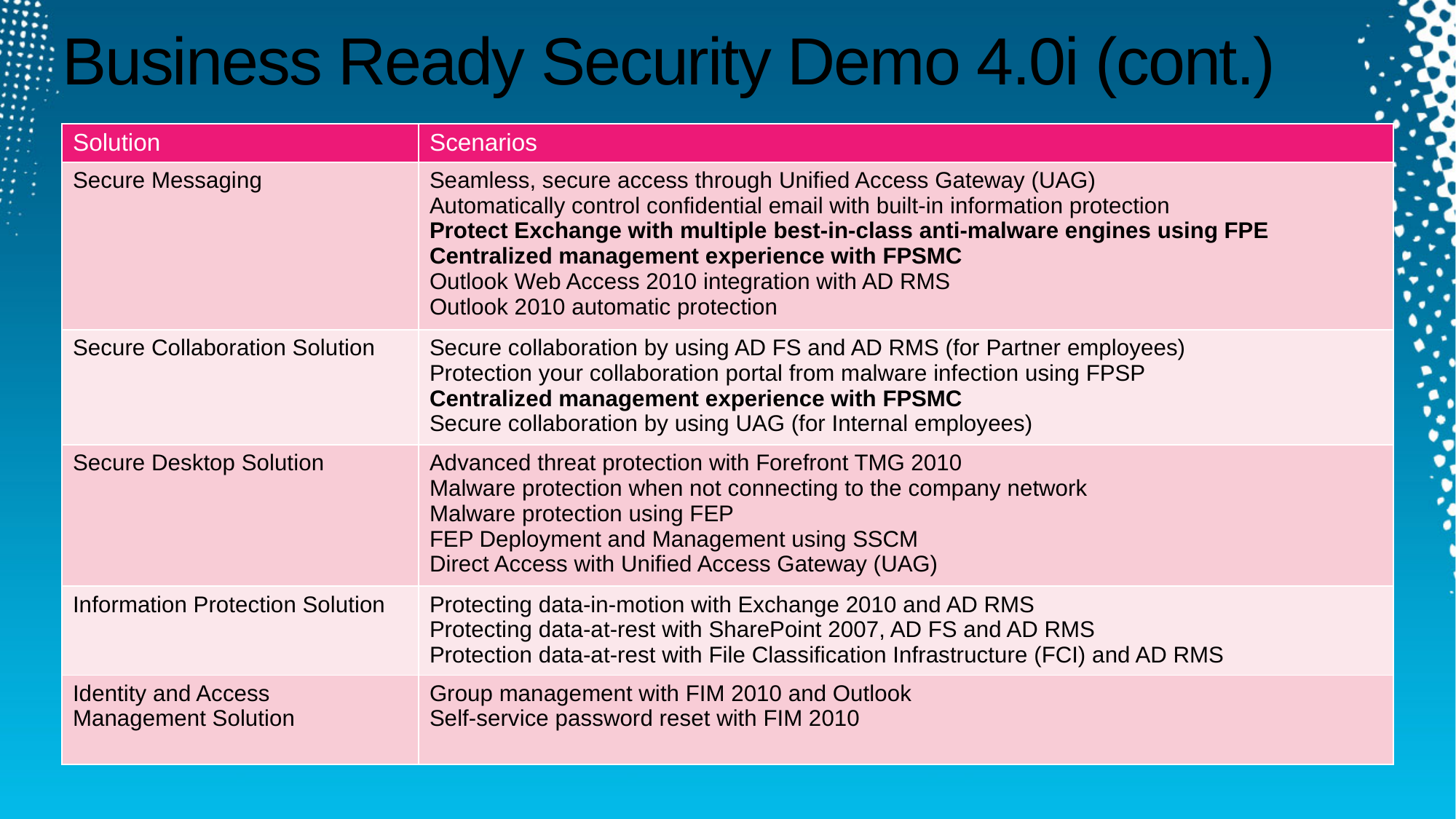

# Business Ready Security Demo 4.0i (cont.)
| Solution | Scenarios |
| --- | --- |
| Secure Messaging | Seamless, secure access through Unified Access Gateway (UAG) Automatically control confidential email with built-in information protection Protect Exchange with multiple best-in-class anti-malware engines using FPE Centralized management experience with FPSMC Outlook Web Access 2010 integration with AD RMS Outlook 2010 automatic protection |
| Secure Collaboration Solution | Secure collaboration by using AD FS and AD RMS (for Partner employees) Protection your collaboration portal from malware infection using FPSP Centralized management experience with FPSMC Secure collaboration by using UAG (for Internal employees) |
| Secure Desktop Solution | Advanced threat protection with Forefront TMG 2010 Malware protection when not connecting to the company network Malware protection using FEP FEP Deployment and Management using SSCM Direct Access with Unified Access Gateway (UAG) |
| Information Protection Solution | Protecting data-in-motion with Exchange 2010 and AD RMS Protecting data-at-rest with SharePoint 2007, AD FS and AD RMS Protection data-at-rest with File Classification Infrastructure (FCI) and AD RMS |
| Identity and Access Management Solution | Group management with FIM 2010 and Outlook Self-service password reset with FIM 2010 |